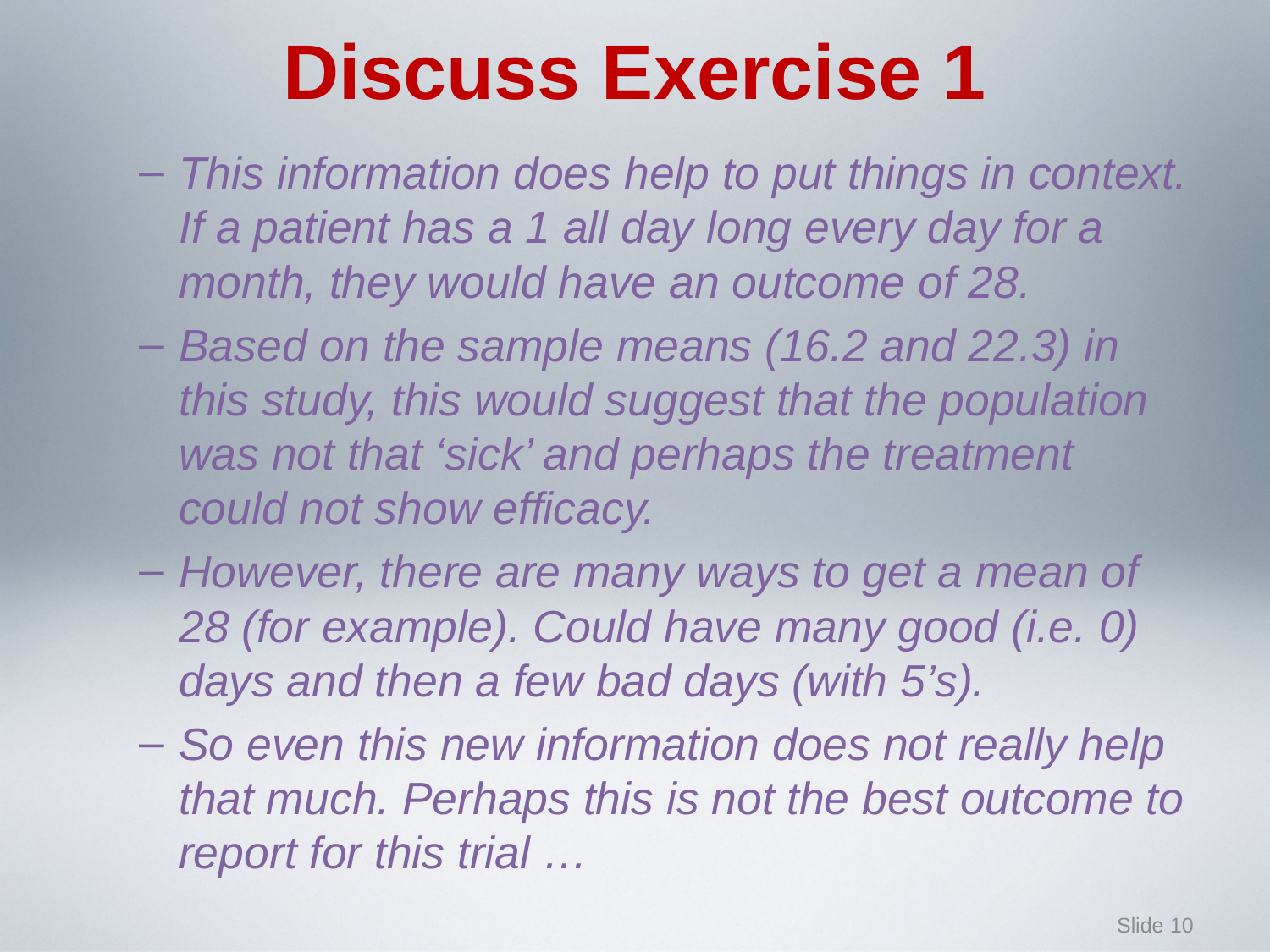

# Discuss Exercise 1
This information does help to put things in context. If a patient has a 1 all day long every day for a month, they would have an outcome of 28.
Based on the sample means (16.2 and 22.3) in this study, this would suggest that the population was not that ‘sick’ and perhaps the treatment could not show efficacy.
However, there are many ways to get a mean of 28 (for example). Could have many good (i.e. 0) days and then a few bad days (with 5’s).
So even this new information does not really help that much. Perhaps this is not the best outcome to report for this trial …

Slide 10